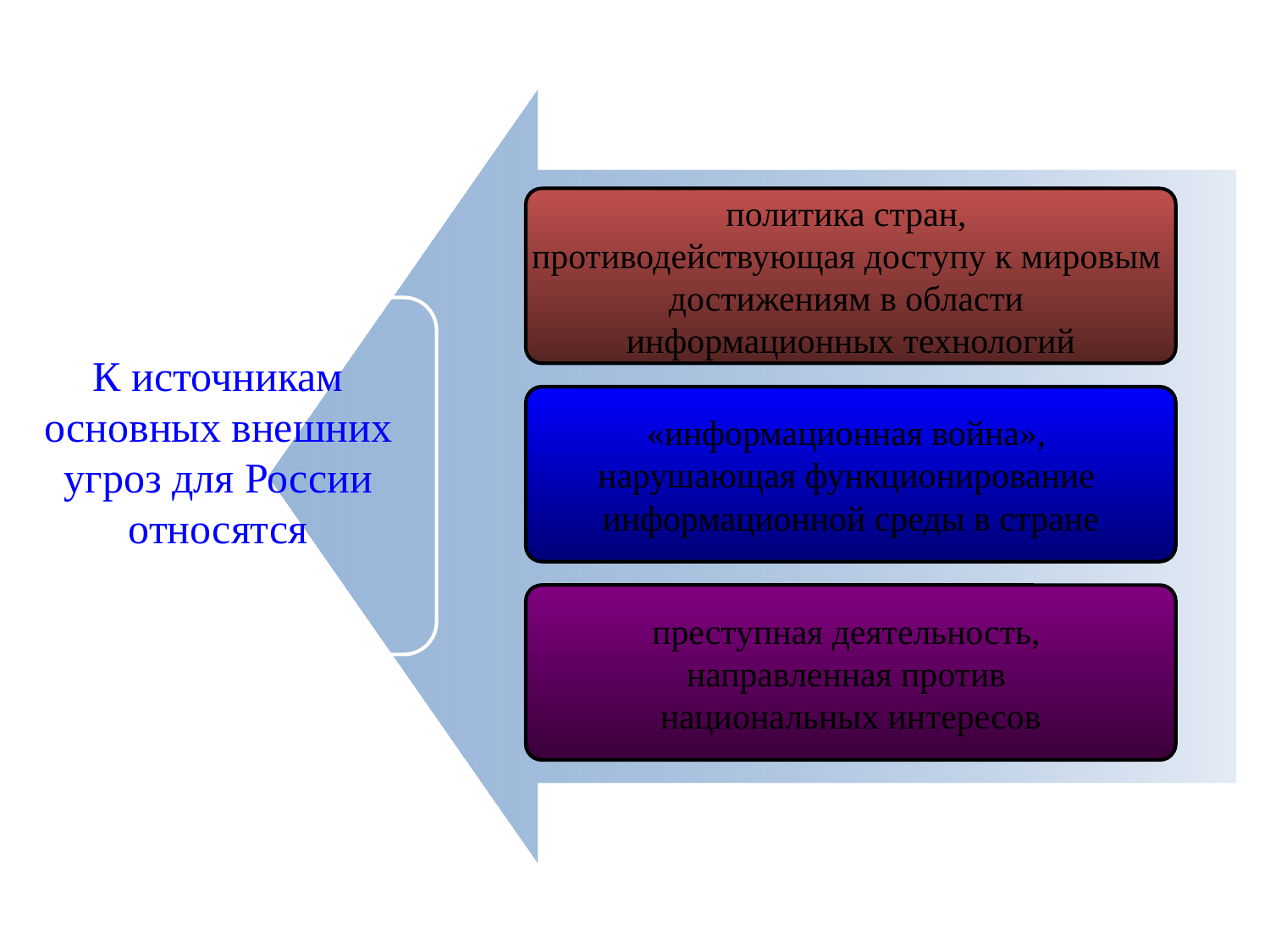

политика стран,
противодействующая доступу к мировым
достижениям в области
информационных технологий
К источникам основных внешних угроз для России относятся

«информационная война»,
нарушающая функционирование
информационной среды в стране
преступная деятельность,
направленная против
национальных интересов